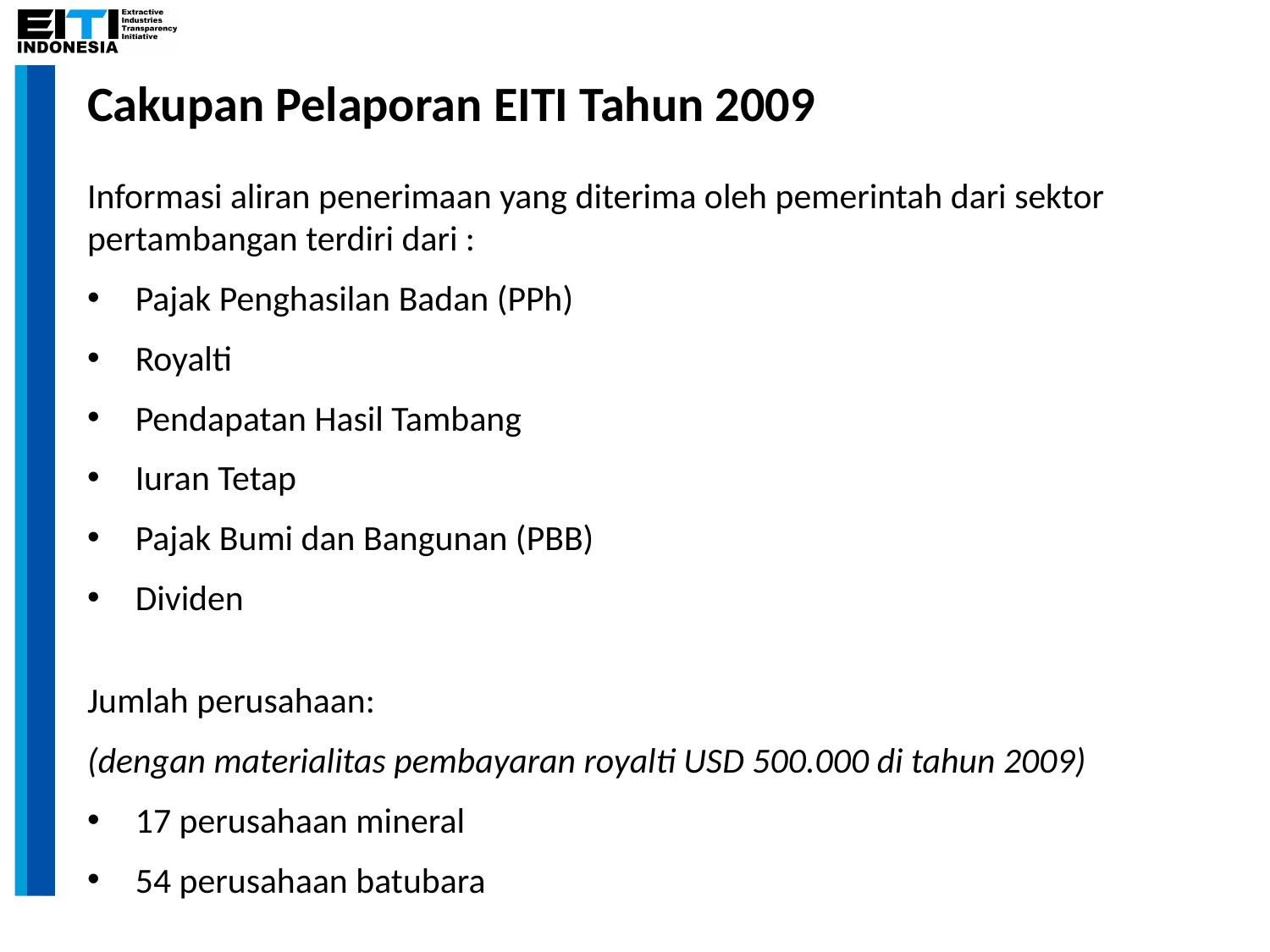

Cakupan Pelaporan EITI Tahun 2009
Informasi aliran penerimaan yang diterima oleh pemerintah dari sektor pertambangan terdiri dari :
Pajak Penghasilan Badan (PPh)
Royalti
Pendapatan Hasil Tambang
Iuran Tetap
Pajak Bumi dan Bangunan (PBB)
Dividen

Jumlah perusahaan:
(dengan materialitas pembayaran royalti USD 500.000 di tahun 2009)
17 perusahaan mineral
54 perusahaan batubara